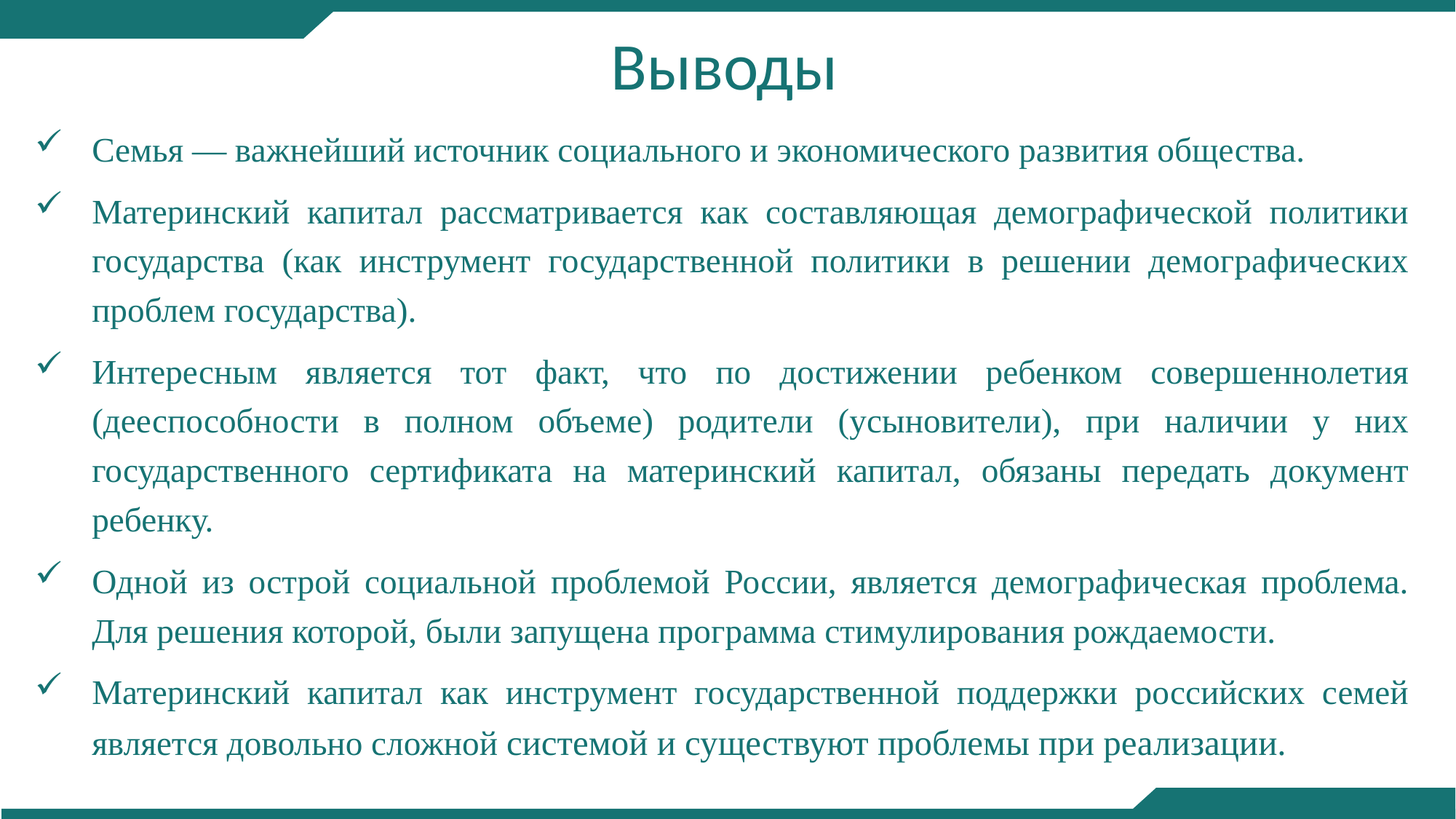

# Выводы
Семья — важнейший источник социального и экономического развития общества.
Материнский капитал рассматривается как составляющая демографической политики государства (как инструмент государственной политики в решении демографических проблем государства).
Интересным является тот факт, что по достижении ребенком совершеннолетия (дееспособности в полном объеме) родители (усыновители), при наличии у них государственного сертификата на материнский капитал, обязаны передать документ ребенку.
Одной из острой социальной проблемой России, является демографическая проблема. Для решения которой, были запущена программа стимулирования рождаемости.
Материнский капитал как инструмент государственной поддержки российских семей является довольно сложной системой и существуют проблемы при реализации.